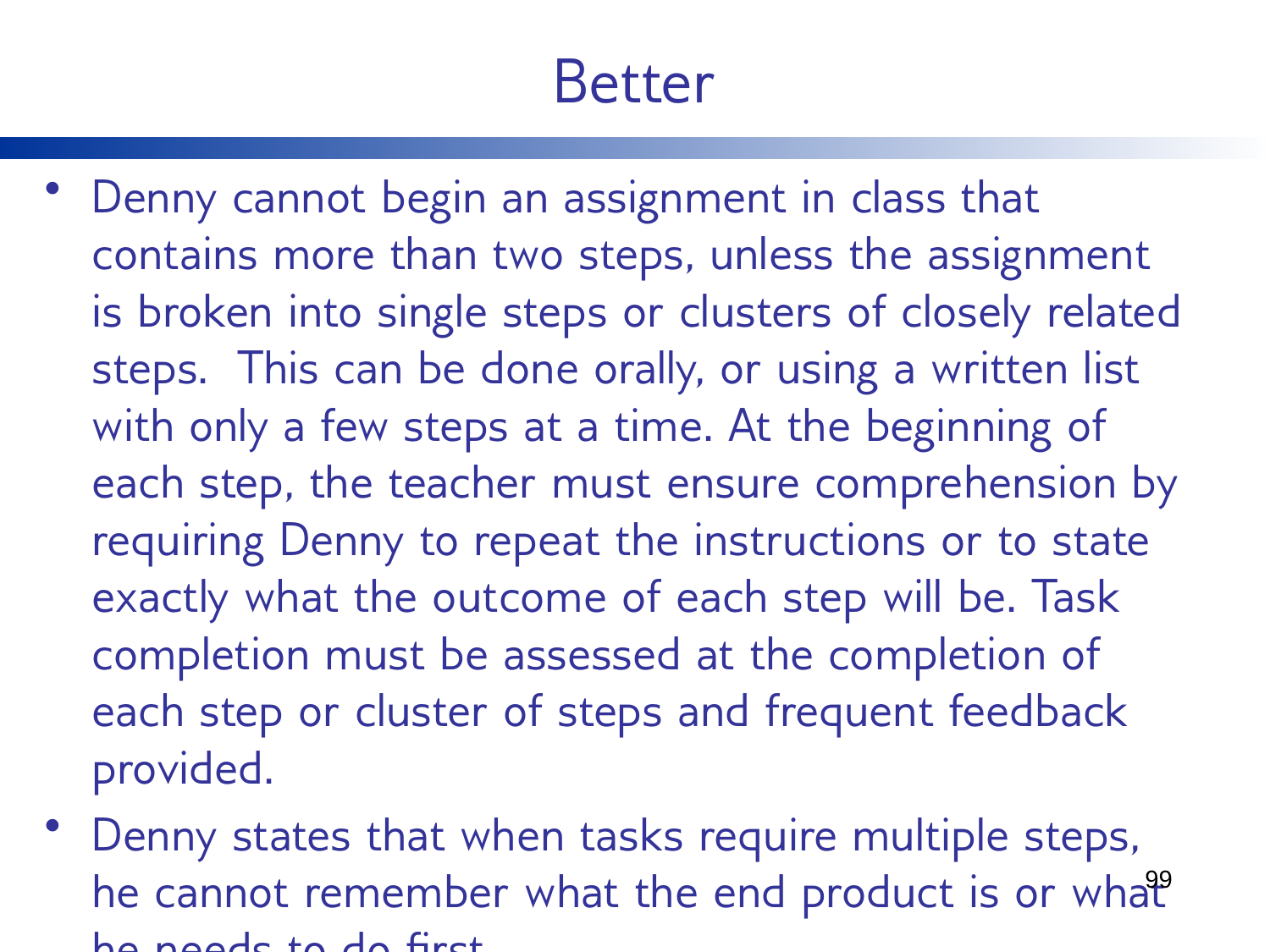

# Better
Denny cannot begin an assignment in class that contains more than two steps, unless the assignment is broken into single steps or clusters of closely related steps.  This can be done orally, or using a written list with only a few steps at a time. At the beginning of each step, the teacher must ensure comprehension by requiring Denny to repeat the instructions or to state exactly what the outcome of each step will be. Task completion must be assessed at the completion of each step or cluster of steps and frequent feedback provided.
Denny states that when tasks require multiple steps, he cannot remember what the end product is or what he needs to do first.
99